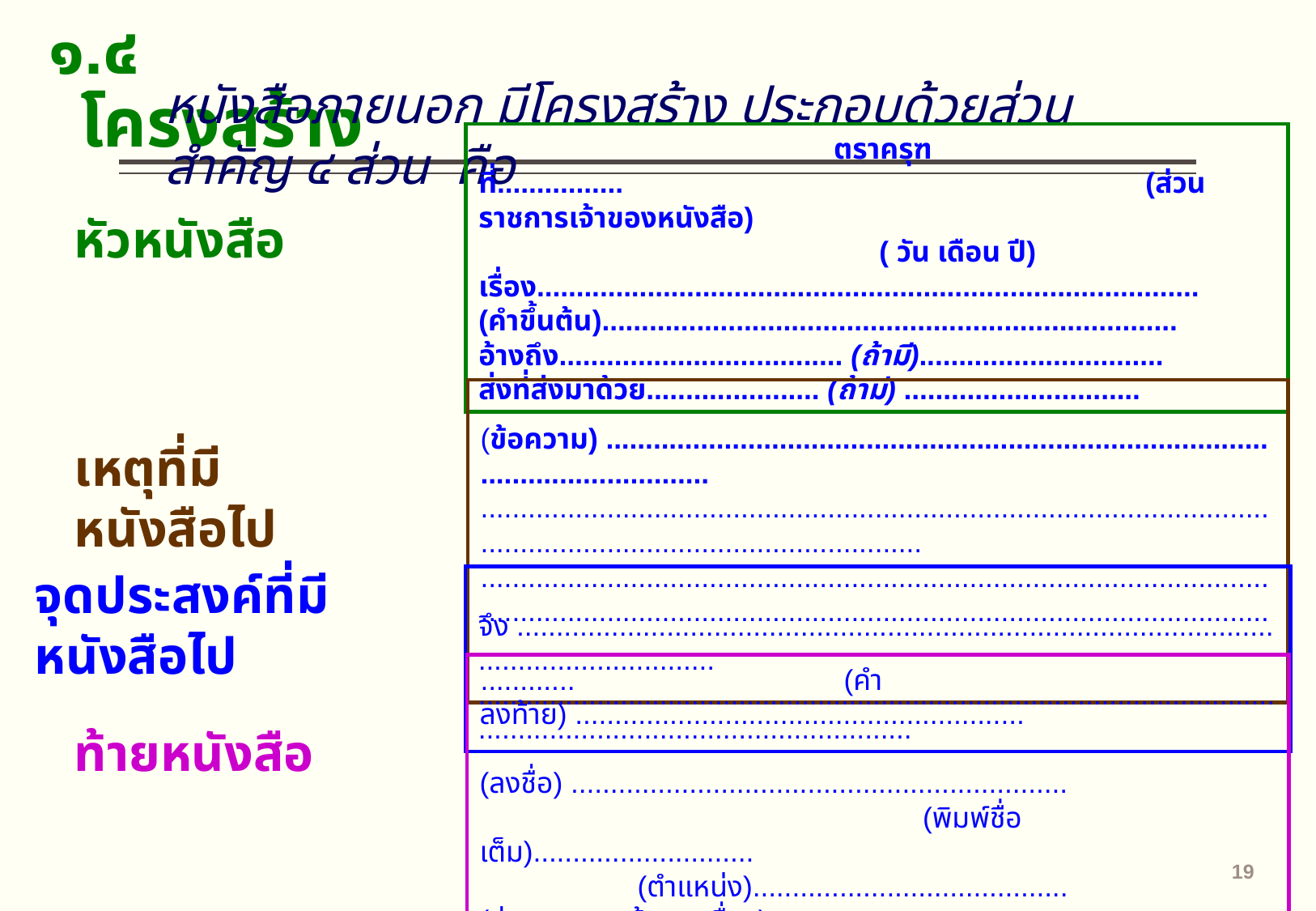

๑.๔ โครงสร้าง
หนังสือภายนอก มีโครงสร้าง ประกอบด้วยส่วนสำคัญ ๔ ส่วน  คือ
		               ตราครุฑ
ที่................			                       (ส่วนราชการเจ้าของหนังสือ)
		                    ( วัน เดือน ปี)
เรื่อง....................................................................................
(คำขึ้นต้น).........................................................................
อ้างถึง.................................... (ถ้ามี)...............................
สิ่งที่ส่งมาด้วย...................... (ถ้ามี) ..............................
หัวหนังสือ
	(ข้อความ) .................................................................................................................
............................................................................................................................................................
........................................................................................................................................................................................................................................................................................................................
เหตุที่มีหนังสือไป
จุดประสงค์ที่มีหนังสือไป
	จึง ..............................................................................................................................
............................................................................................................................................................
			(คำลงท้าย) .........................................................
			(ลงชื่อ) ...............................................................
			          (พิมพ์ชื่อเต็ม)............................			                    (ตำแหน่ง)........................................
(ส่วนราชการเจ้าของเรื่อง)
โทร........................................
สำเนาส่ง ...... (ถ้ามี) .........
ท้ายหนังสือ
19